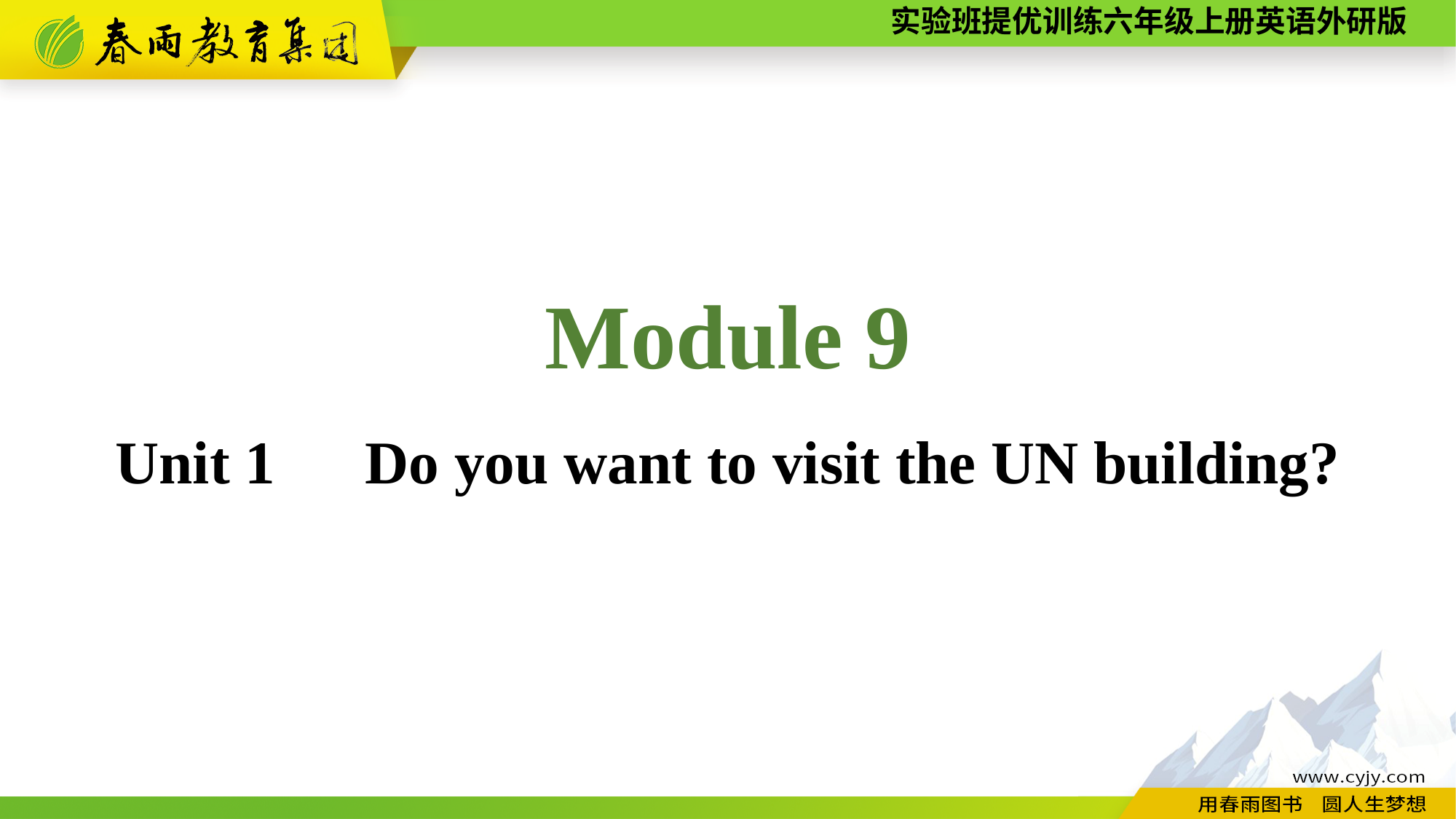

Module 9
Unit 1　Do you want to visit the UN building?